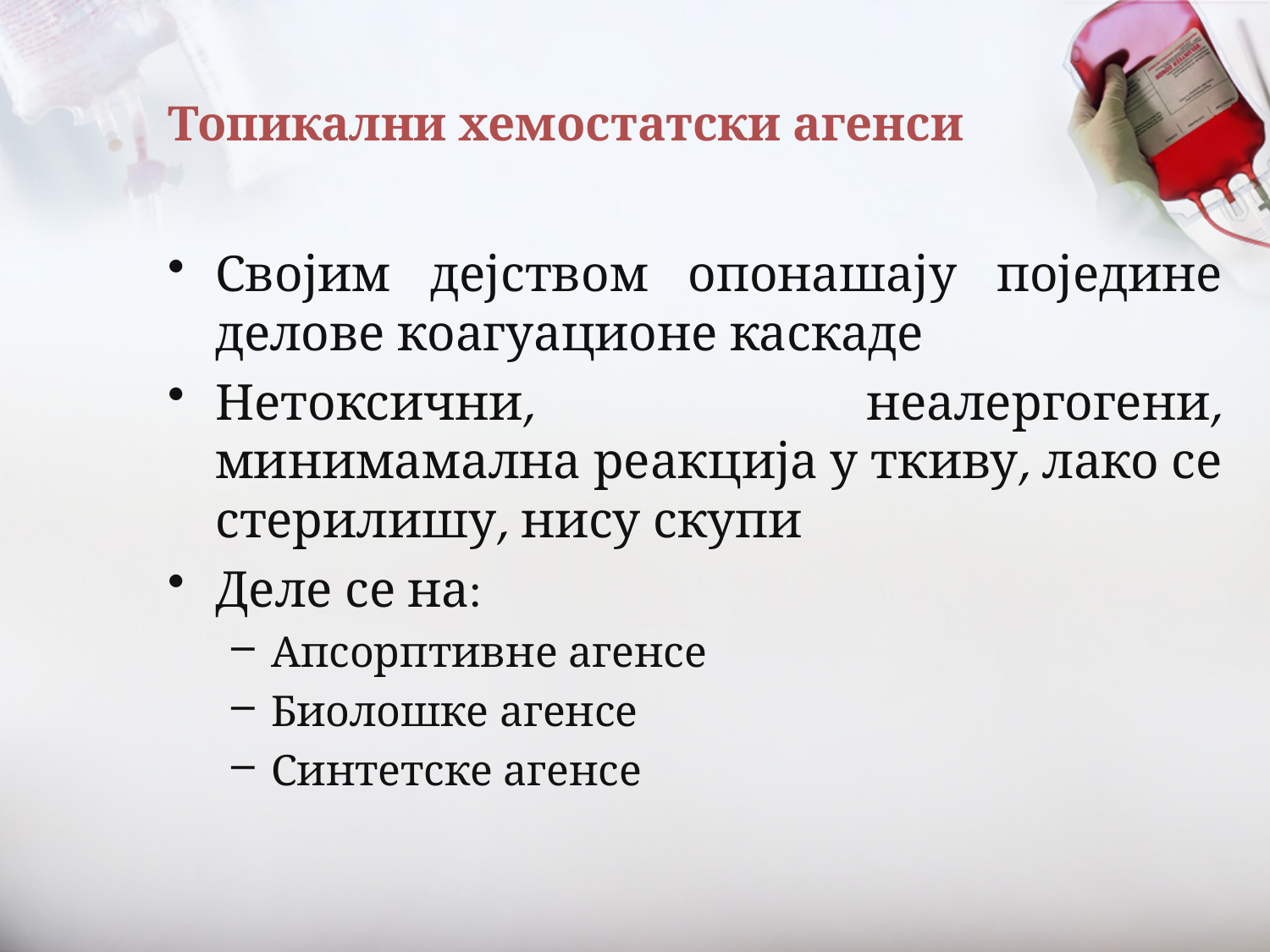

# Топикални хемостатски агенси
Својим дејством опонашају поједине делове коагуационе каскаде
Нетоксични, неалергогени, минимамална реакција у ткиву, лако се стерилишу, нису скупи
Деле се на:
Апсорптивне агенсе
Биолошке агенсе
Синтетске агенсе